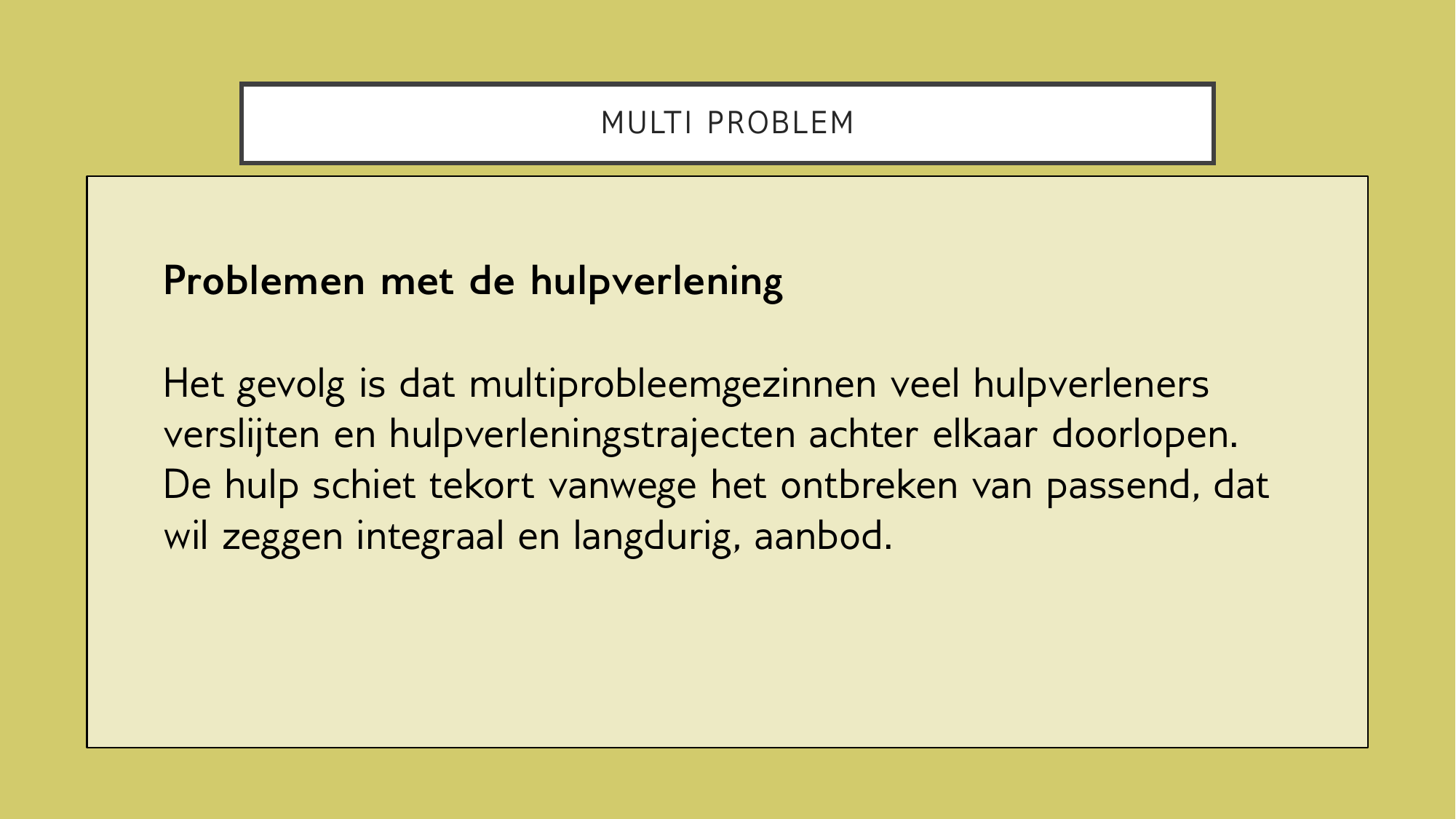

# Multi problem

Problemen met de hulpverlening

Het gevolg is dat multiprobleemgezinnen veel hulpverleners verslijten en hulpverleningstrajecten achter elkaar doorlopen. De hulp schiet tekort vanwege het ontbreken van passend, dat wil zeggen integraal en langdurig, aanbod.